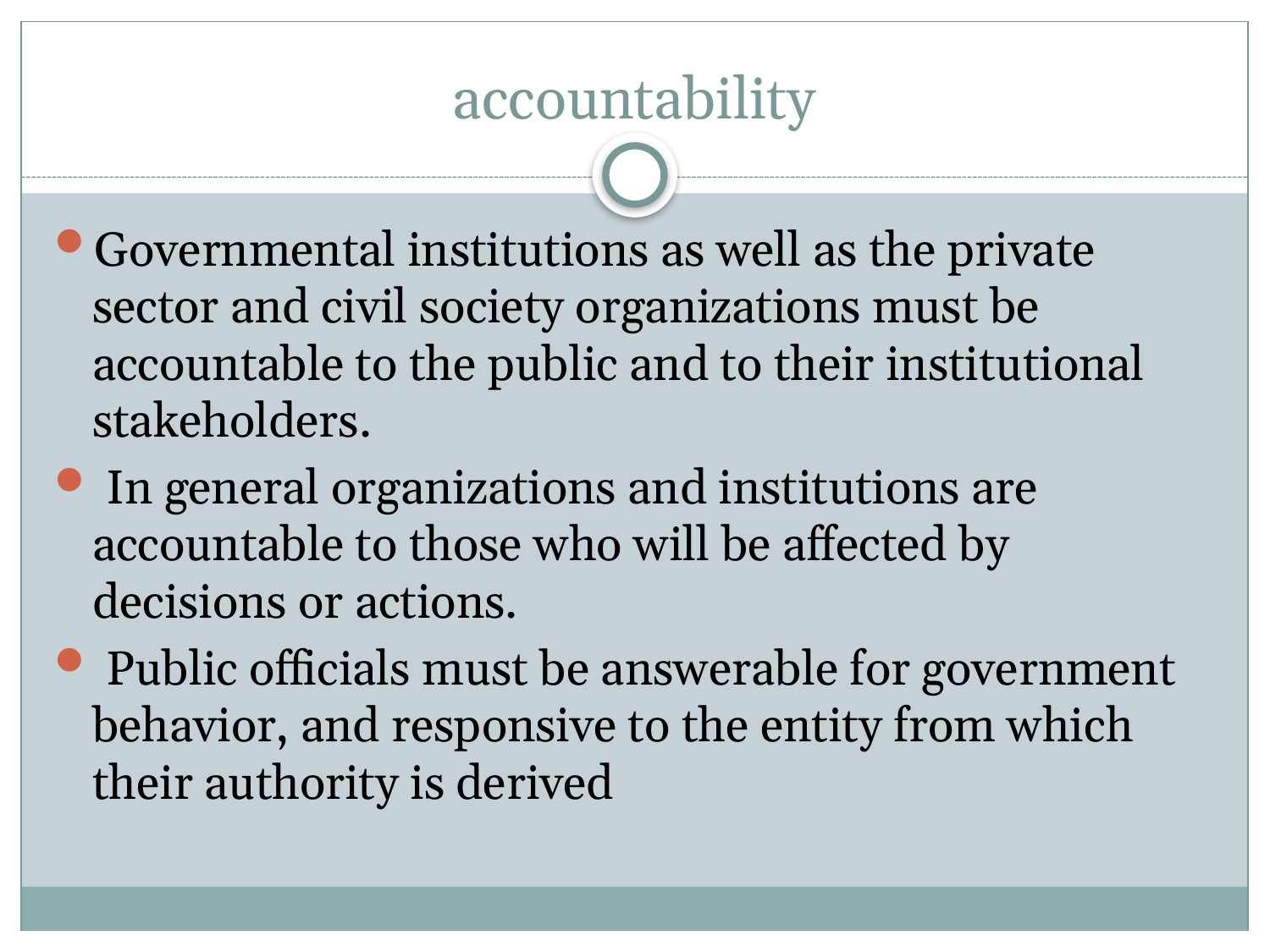

# accountability
Governmental institutions as well as the private sector and civil society organizations must be accountable to the public and to their institutional stakeholders.
 In general organizations and institutions are accountable to those who will be affected by decisions or actions.
 Public officials must be answerable for government behavior, and responsive to the entity from which their authority is derived